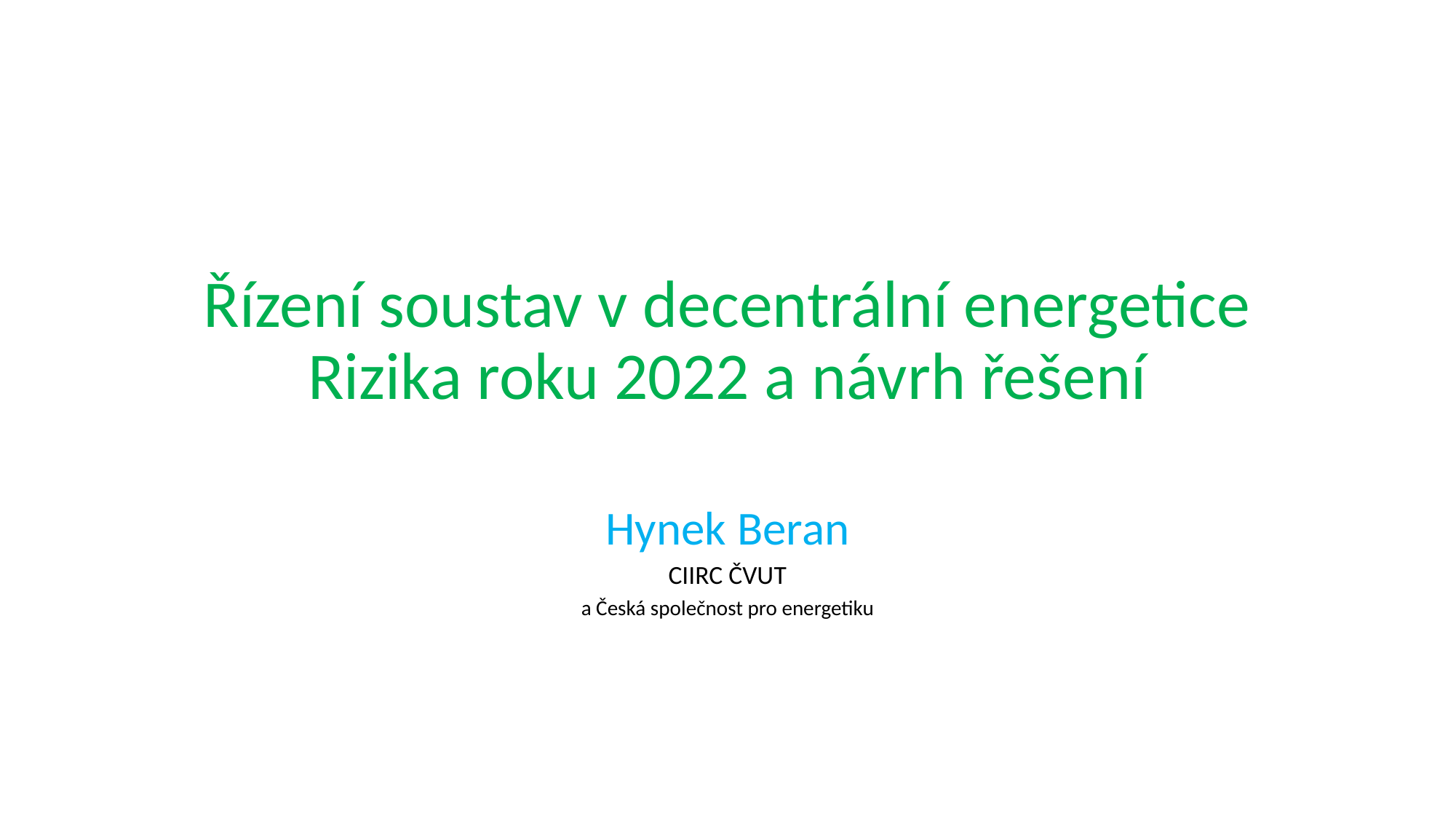

# Řízení soustav v decentrální energetice Rizika roku 2022 a návrh řešení

Hynek Beran
CIIRC ČVUT
a Česká společnost pro energetiku